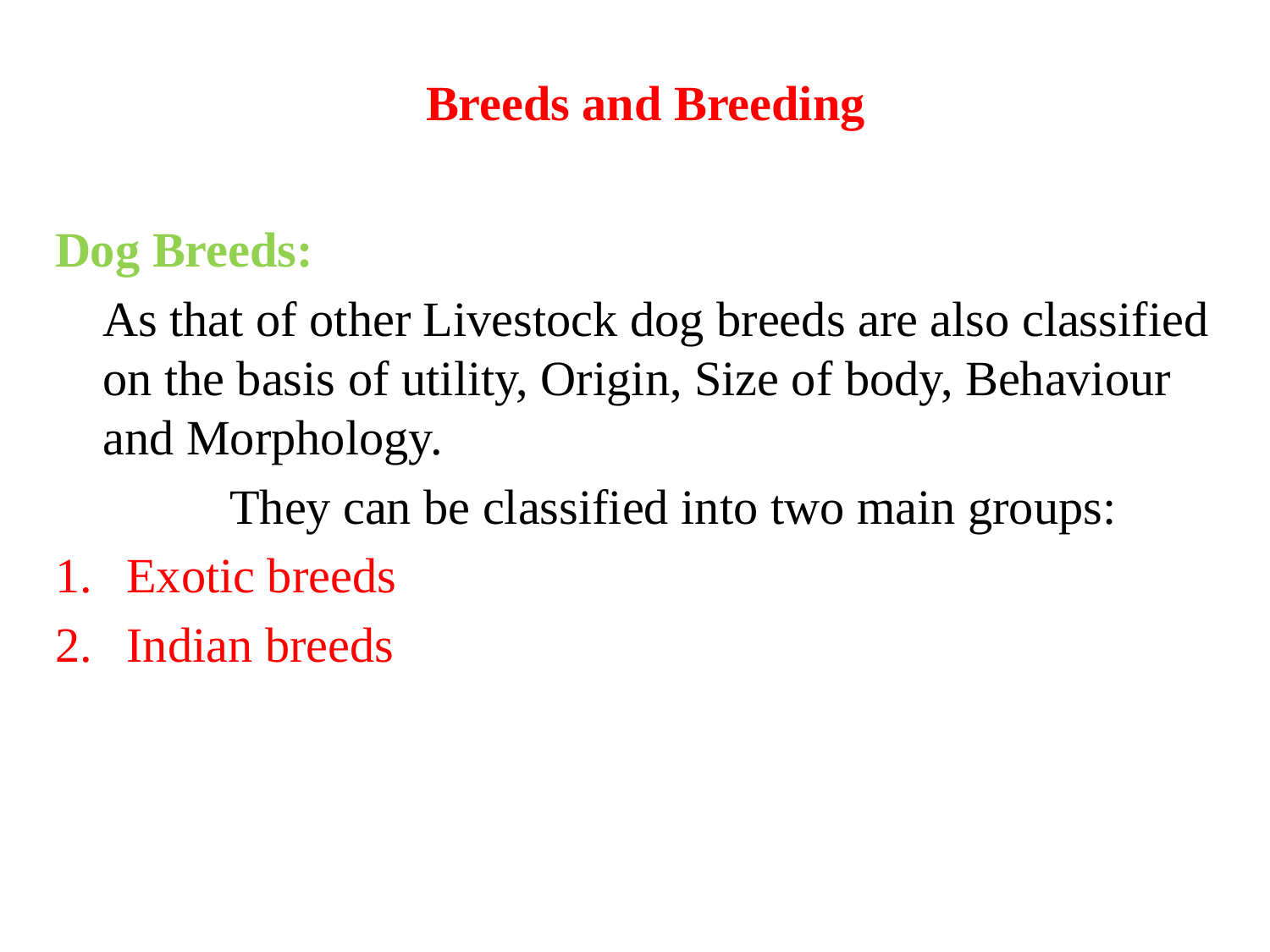

# Breeds and Breeding
Dog Breeds:
	As that of other Livestock dog breeds are also classified on the basis of utility, Origin, Size of body, Behaviour and Morphology.
		They can be classified into two main groups:
Exotic breeds
Indian breeds